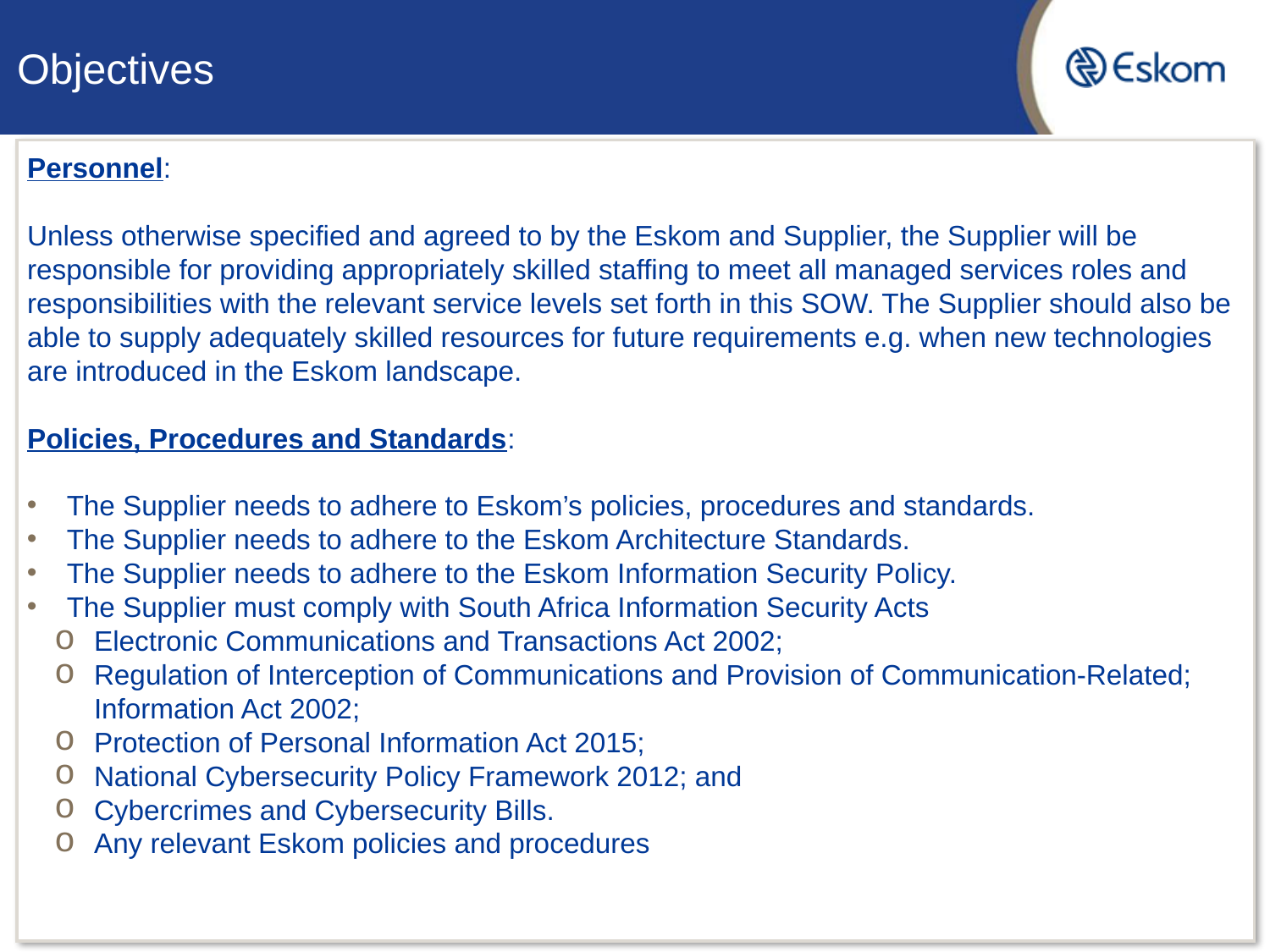

# Objectives
Personnel:

Unless otherwise specified and agreed to by the Eskom and Supplier, the Supplier will be responsible for providing appropriately skilled staffing to meet all managed services roles and responsibilities with the relevant service levels set forth in this SOW. The Supplier should also be able to supply adequately skilled resources for future requirements e.g. when new technologies are introduced in the Eskom landscape.

Policies, Procedures and Standards:

The Supplier needs to adhere to Eskom’s policies, procedures and standards.
The Supplier needs to adhere to the Eskom Architecture Standards.
The Supplier needs to adhere to the Eskom Information Security Policy.
The Supplier must comply with South Africa Information Security Acts
Electronic Communications and Transactions Act 2002;
Regulation of Interception of Communications and Provision of Communication-Related; Information Act 2002;
Protection of Personal Information Act 2015;
National Cybersecurity Policy Framework 2012; and
Cybercrimes and Cybersecurity Bills.
Any relevant Eskom policies and procedures